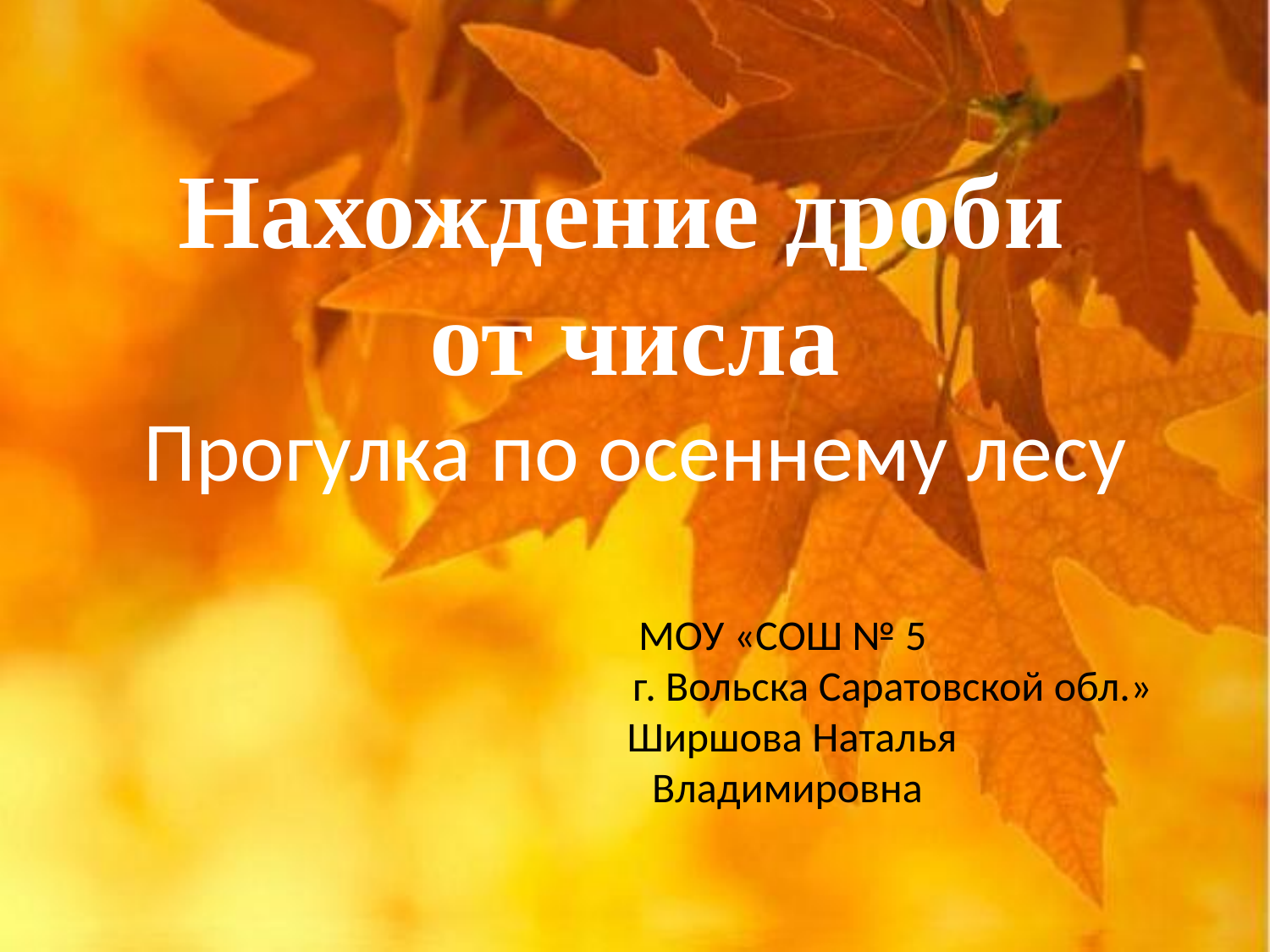

Нахождение дроби
от числа
Прогулка по осеннему лесу
                                 МОУ «СОШ № 5
                                                      г. Вольска Саратовской обл.»
                                  Ширшова Наталья
                                Владимировна